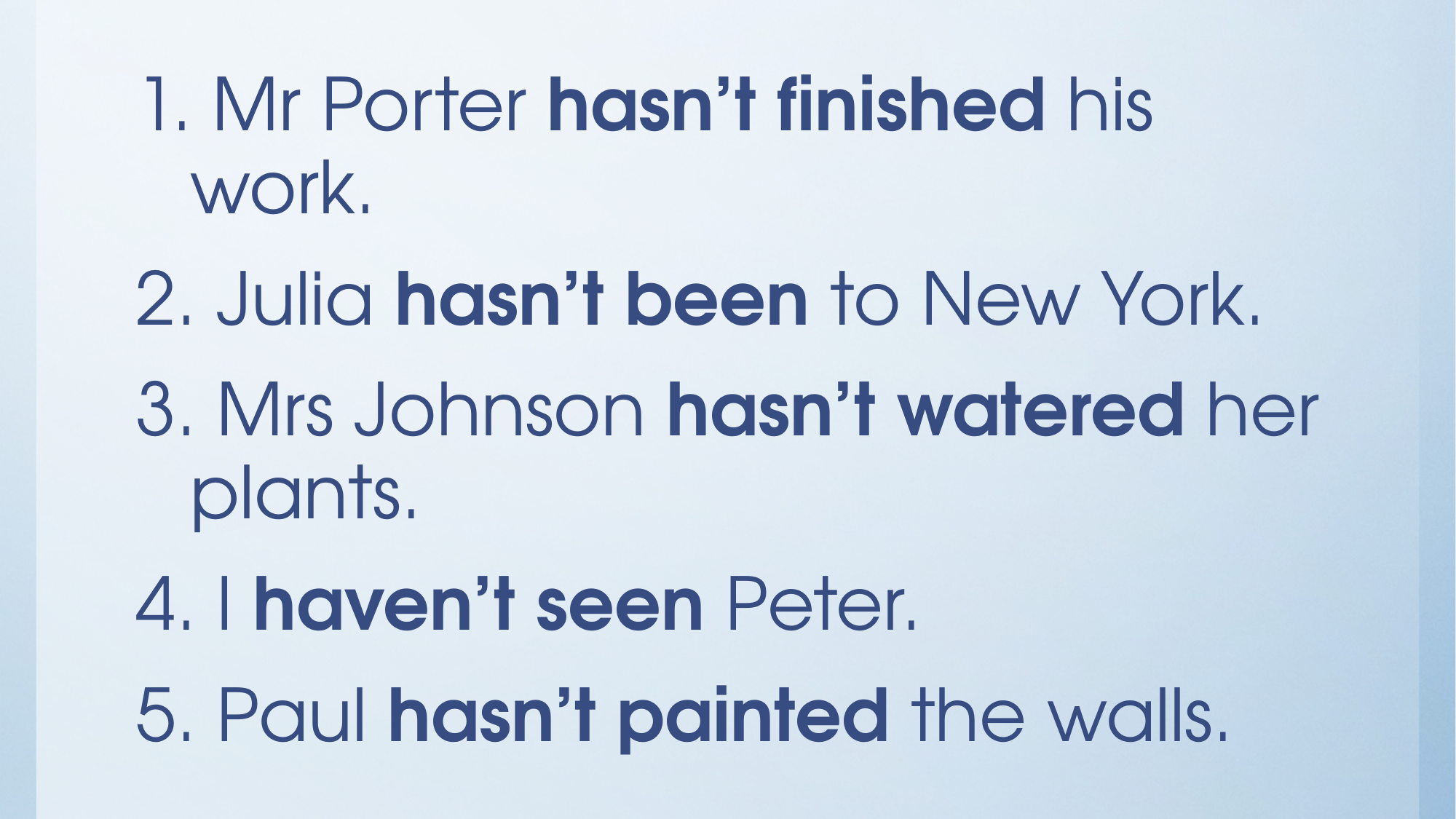

Mr Porter hasn’t finished his work.
 Julia hasn’t been to New York.
 Mrs Johnson hasn’t watered her plants.
 I haven’t seen Peter.
 Paul hasn’t painted the walls.